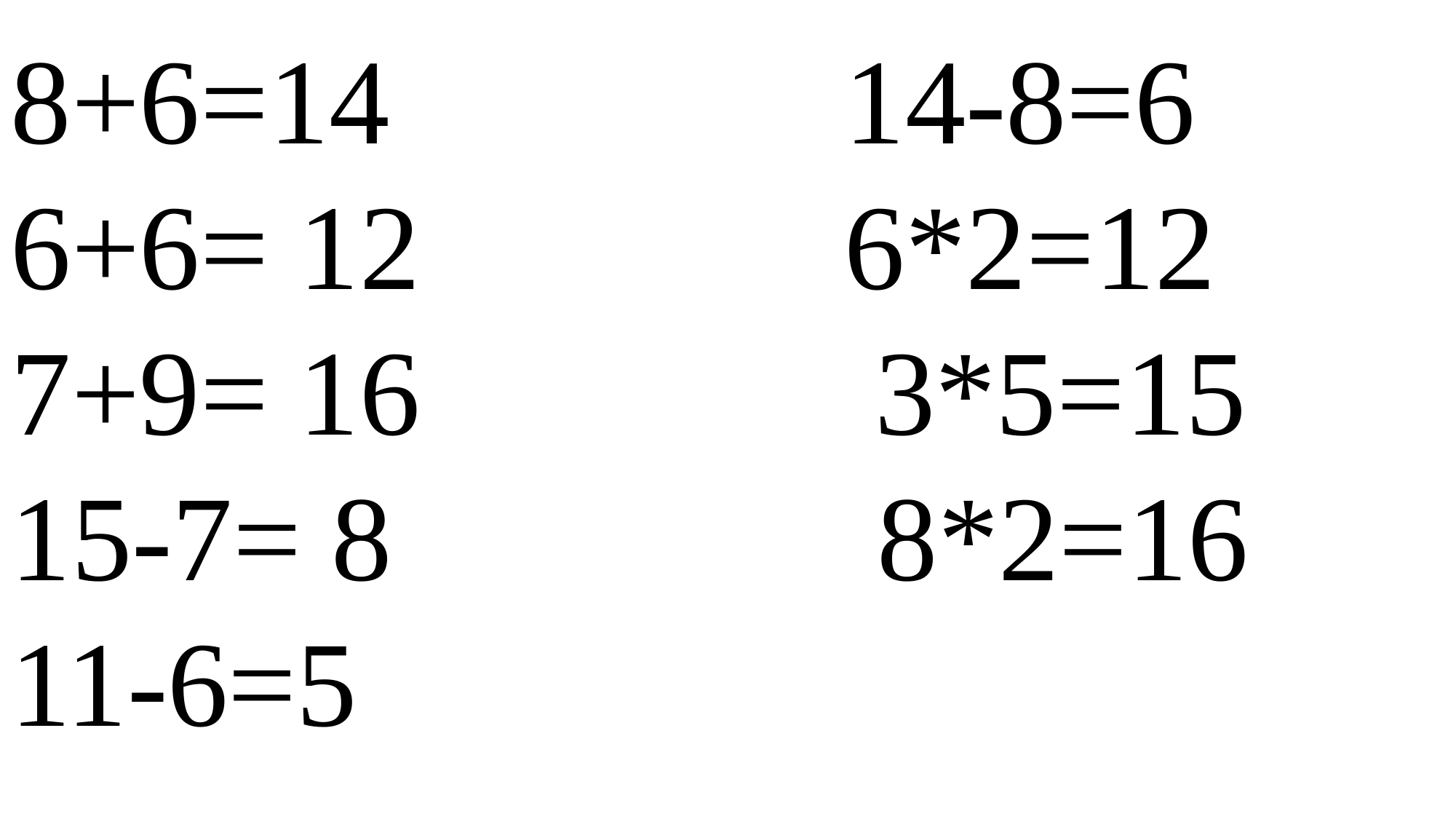

8+6=14               14-8=6
6+6= 12              6*2=12
7+9= 16               3*5=15
15-7= 8                8*2=16
11-6=5